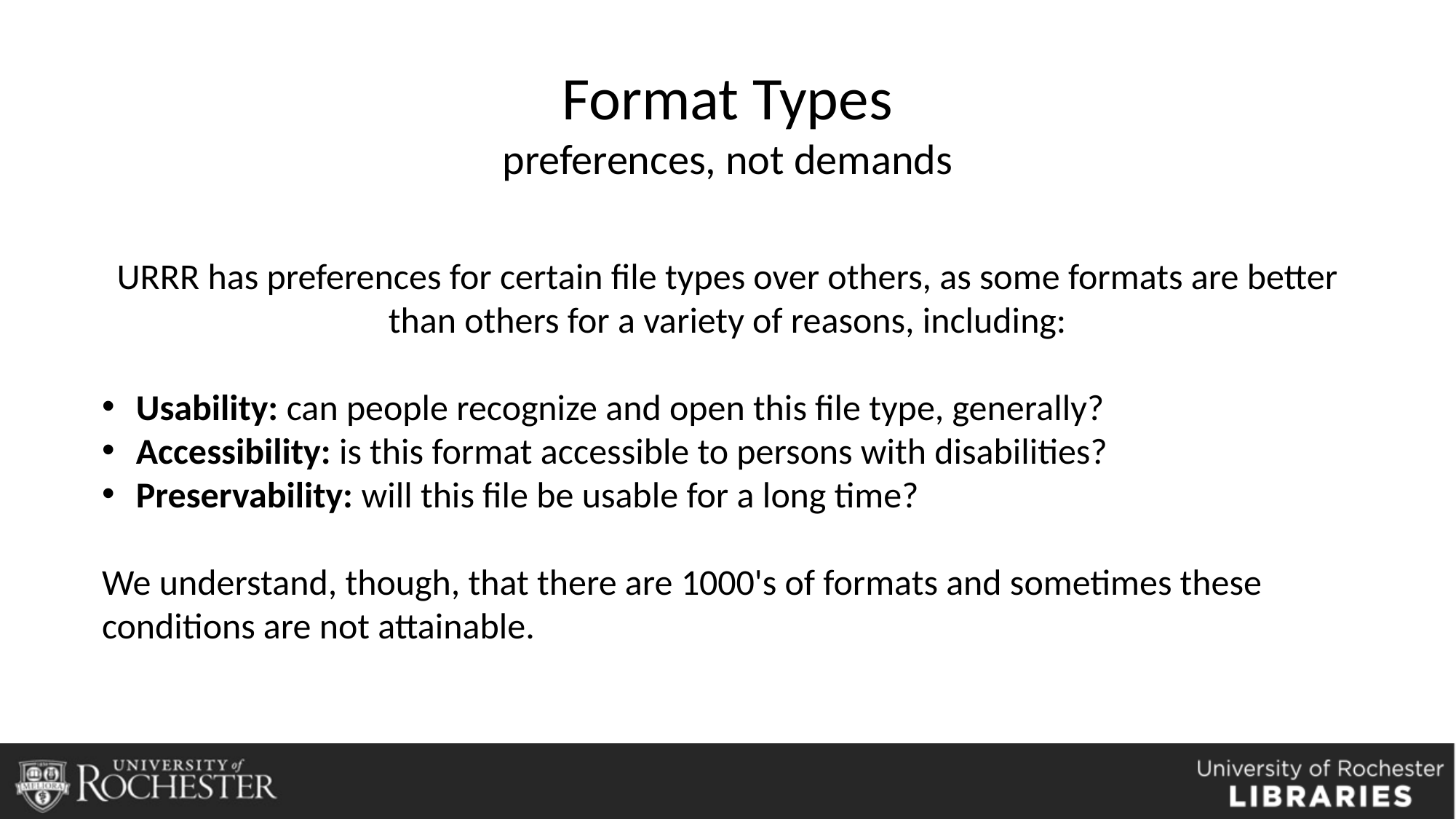

Format Types
preferences, not demands
URRR has preferences for certain file types over others, as some formats are better than others for a variety of reasons, including:

Usability: can people recognize and open this file type, generally?
Accessibility: is this format accessible to persons with disabilities?
Preservability: will this file be usable for a long time?

We understand, though, that there are 1000's of formats and sometimes these conditions are not attainable.